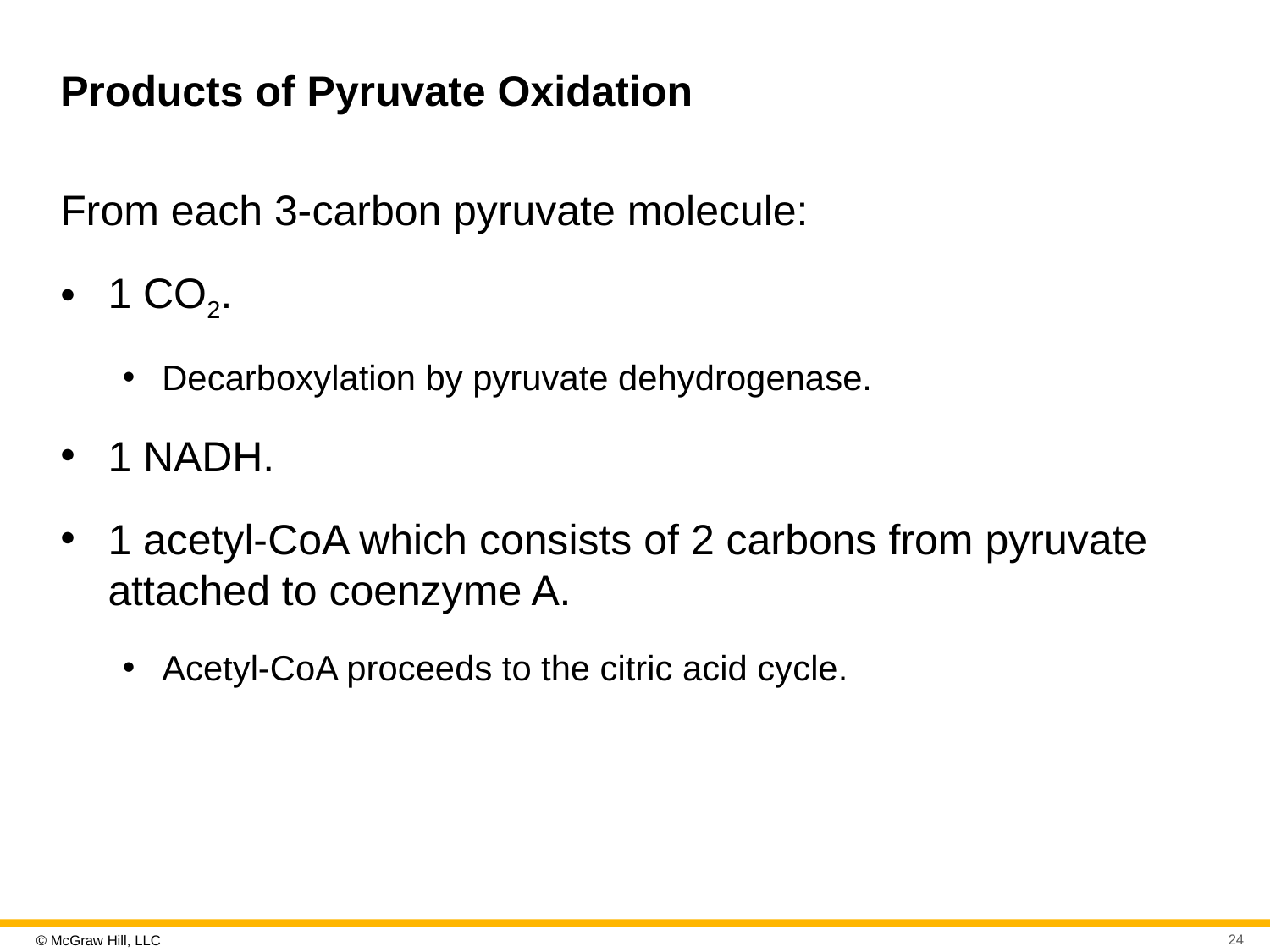

# Products of Pyruvate Oxidation
From each 3-carbon pyruvate molecule:
1 CO2.
Decarboxylation by pyruvate dehydrogenase.
1 NADH.
1 acetyl-CoA which consists of 2 carbons from pyruvate attached to coenzyme A.
Acetyl-CoA proceeds to the citric acid cycle.
24